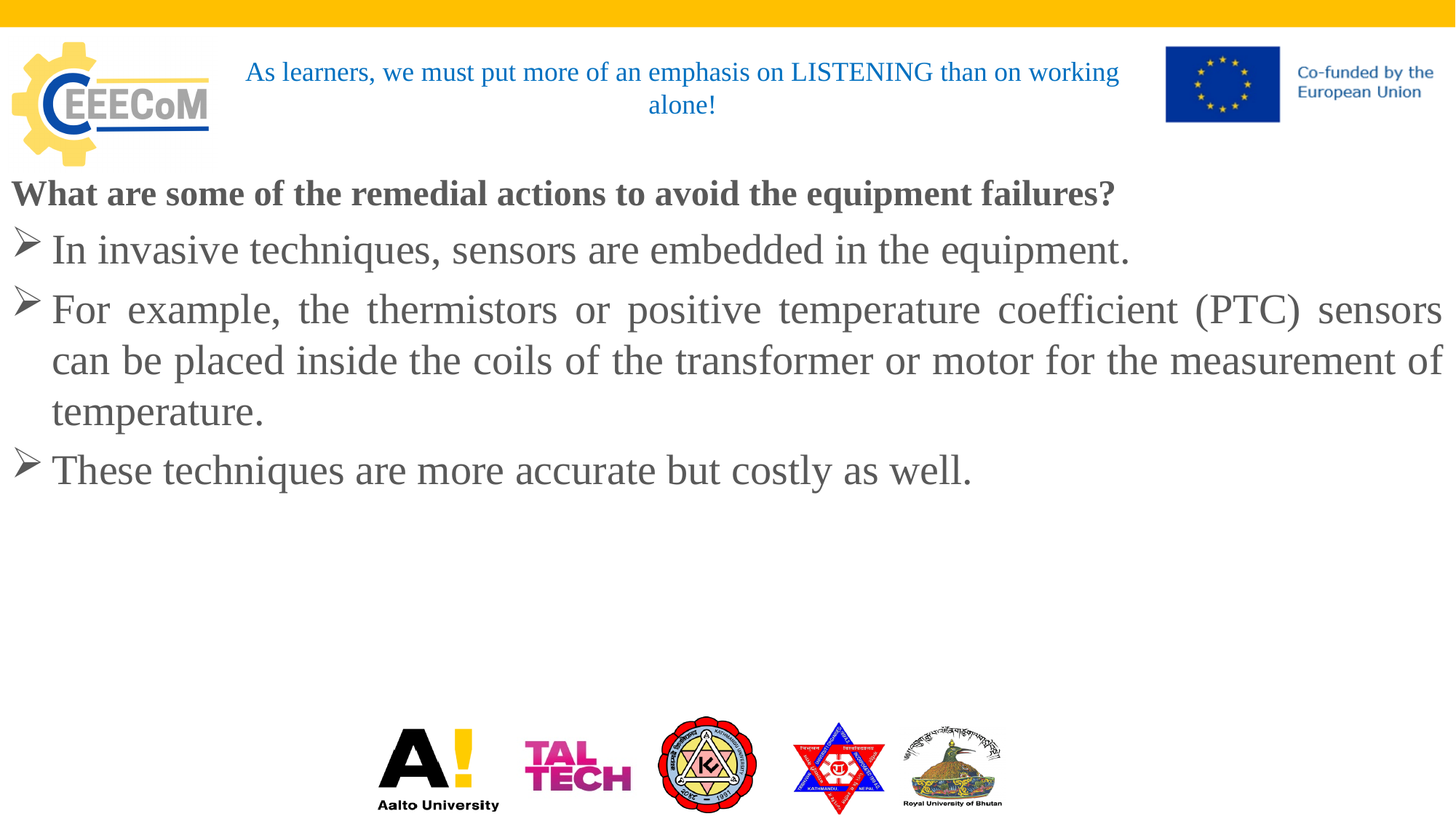

# As learners, we must put more of an emphasis on LISTENING than on working alone!
What are some of the remedial actions to avoid the equipment failures?
In invasive techniques, sensors are embedded in the equipment.
For example, the thermistors or positive temperature coefficient (PTC) sensors can be placed inside the coils of the transformer or motor for the measurement of temperature.
These techniques are more accurate but costly as well.